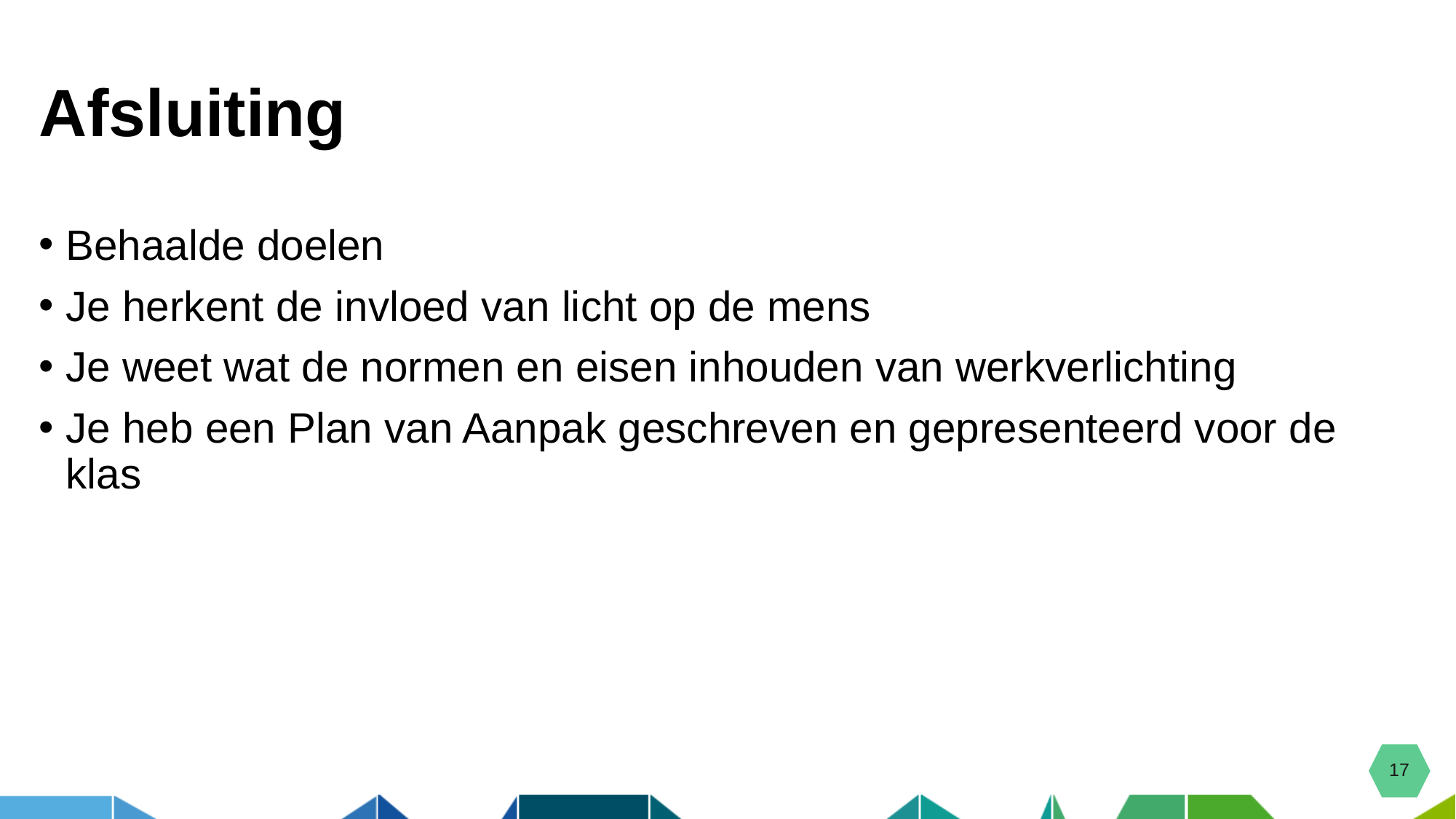

# Afsluiting
Behaalde doelen
Je herkent de invloed van licht op de mens
Je weet wat de normen en eisen inhouden van werkverlichting
Je heb een Plan van Aanpak geschreven en gepresenteerd voor de klas
17